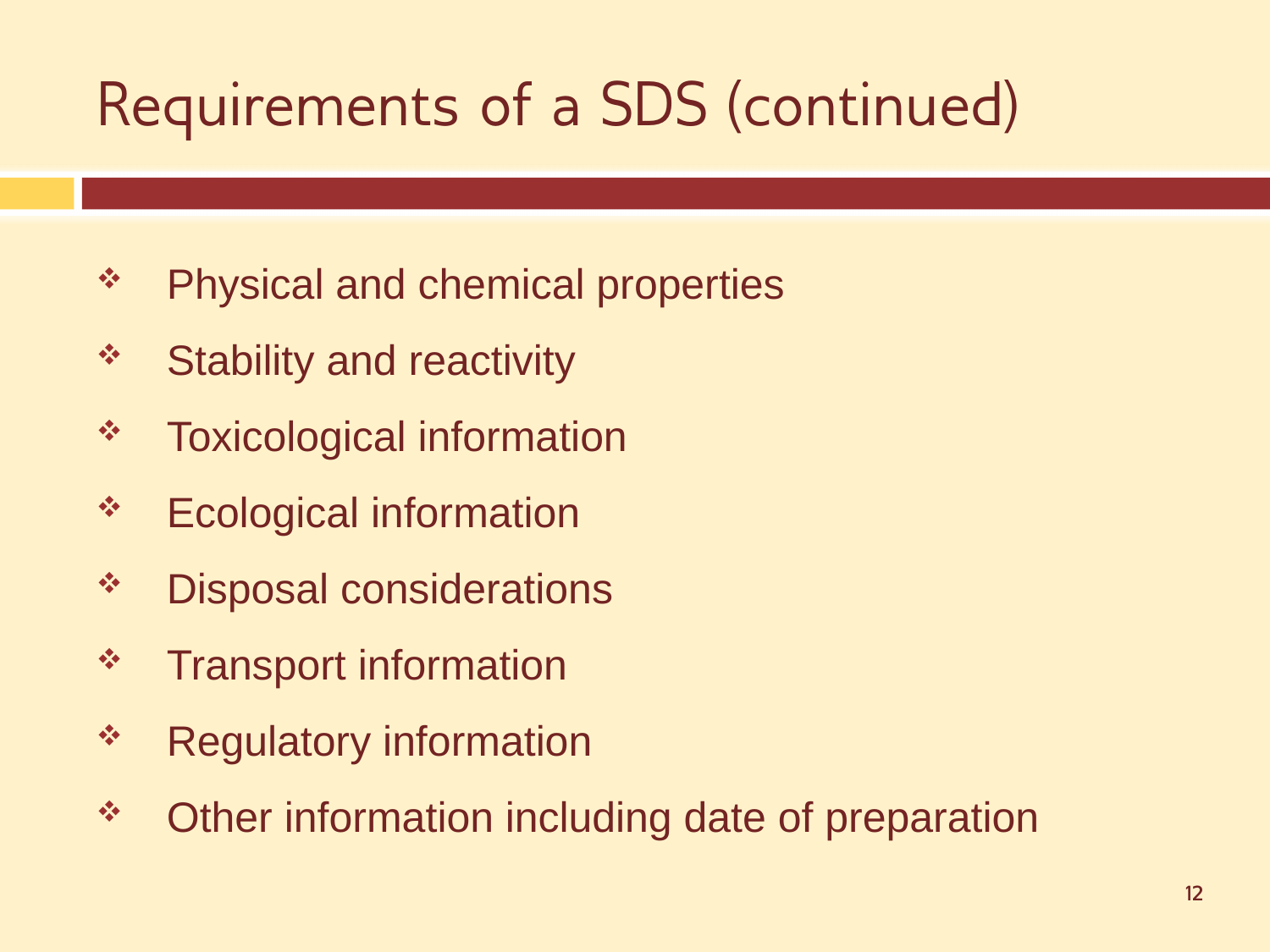

# Requirements of a SDS (continued)
Physical and chemical properties
Stability and reactivity
Toxicological information
Ecological information
Disposal considerations
Transport information
Regulatory information
Other information including date of preparation